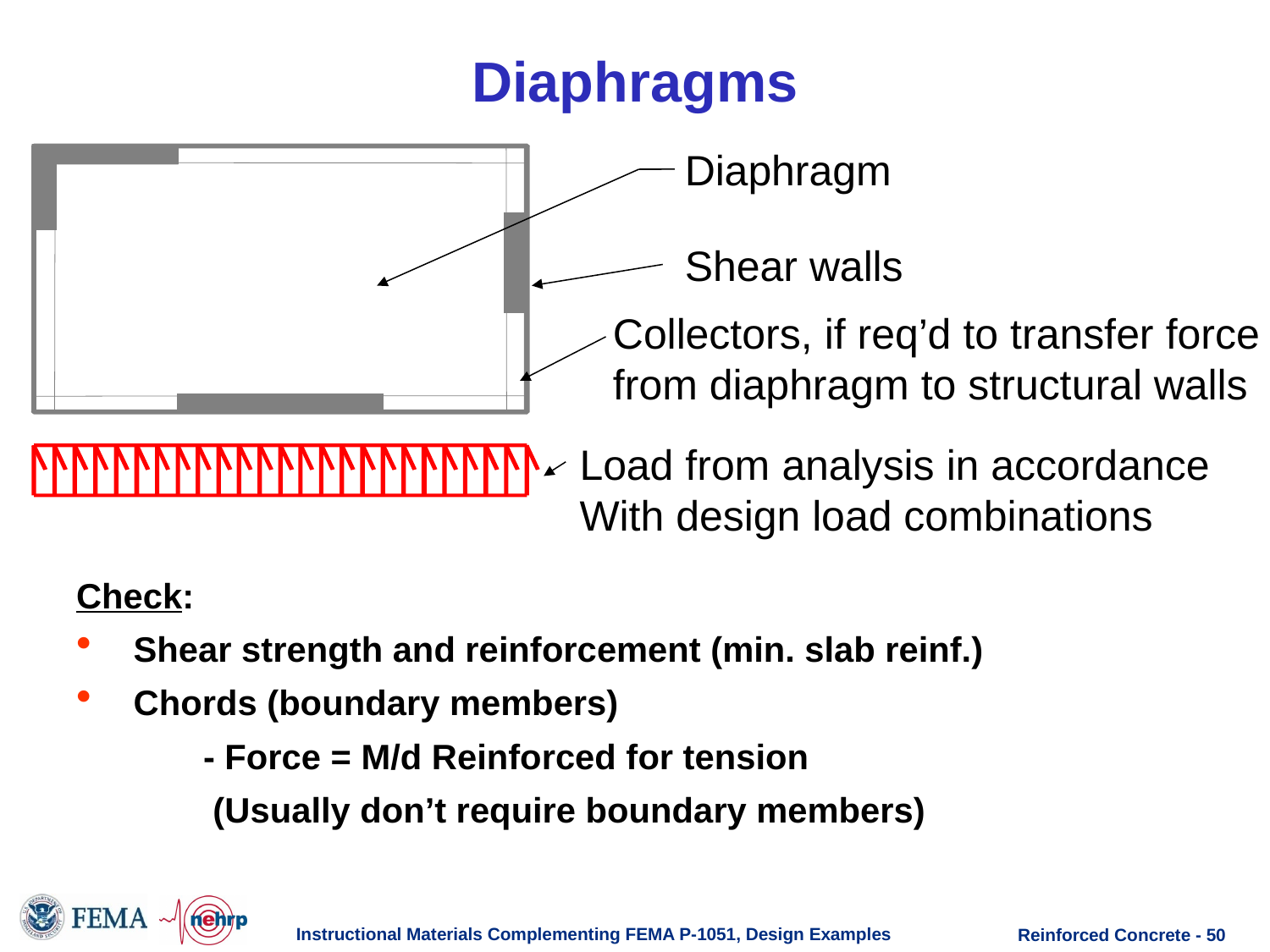

# Diaphragms
Diaphragm

Shear walls
Collectors, if req’d to transfer force
from diaphragm to structural walls
Load from analysis in accordance
With design load combinations
Check:
 Shear strength and reinforcement (min. slab reinf.)
 Chords (boundary members)
	- Force = M/d Reinforced for tension
	 (Usually don’t require boundary members)

Instructional Materials Complementing FEMA P-1051, Design Examples